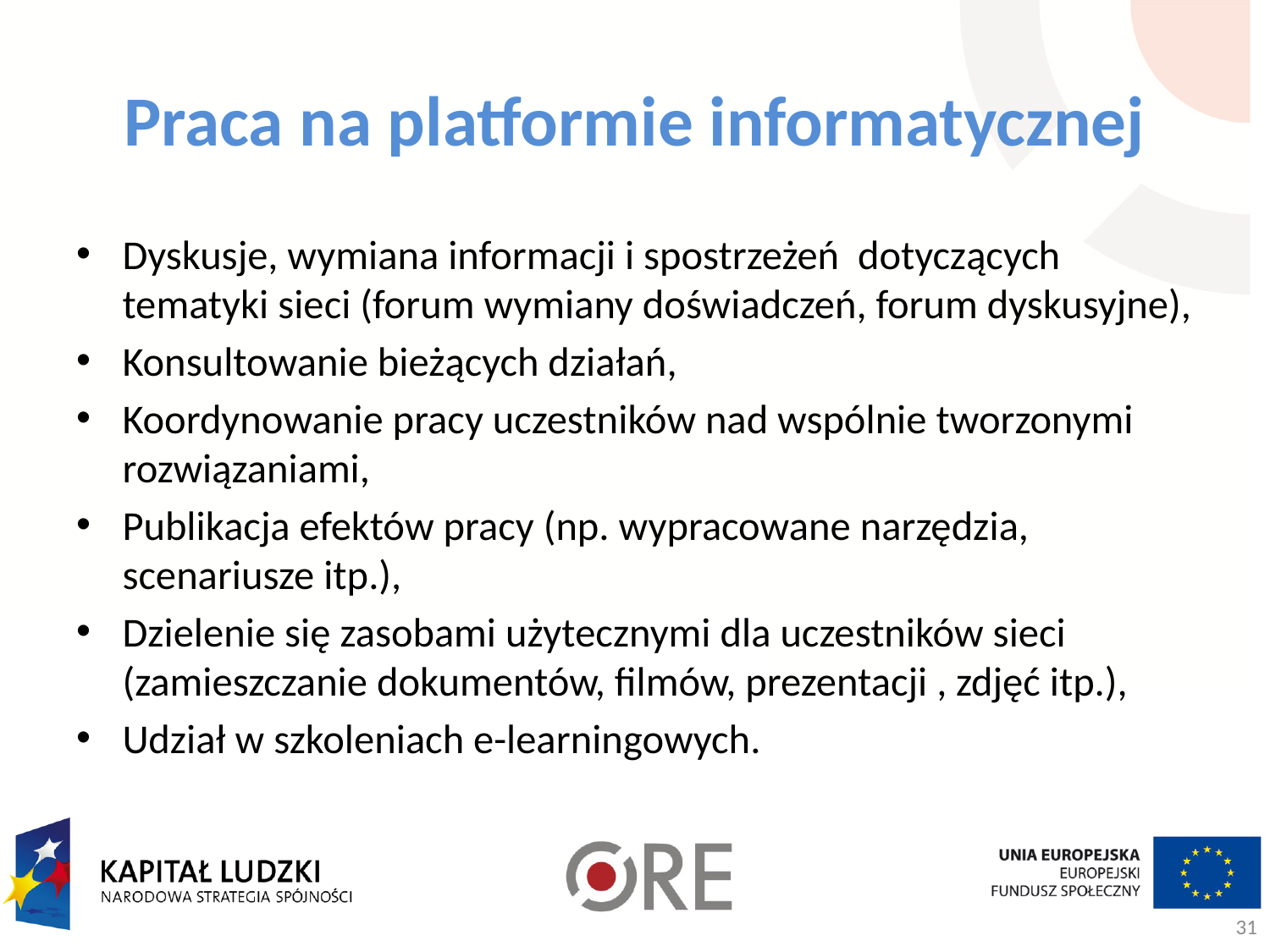

Praca na platformie informatycznej
Dyskusje, wymiana informacji i spostrzeżeń  dotyczących tematyki sieci (forum wymiany doświadczeń, forum dyskusyjne),
Konsultowanie bieżących działań,
Koordynowanie pracy uczestników nad wspólnie tworzonymi rozwiązaniami,
Publikacja efektów pracy (np. wypracowane narzędzia, scenariusze itp.),
Dzielenie się zasobami użytecznymi dla uczestników sieci (zamieszczanie dokumentów, filmów, prezentacji , zdjęć itp.),
Udział w szkoleniach e-learningowych.
31